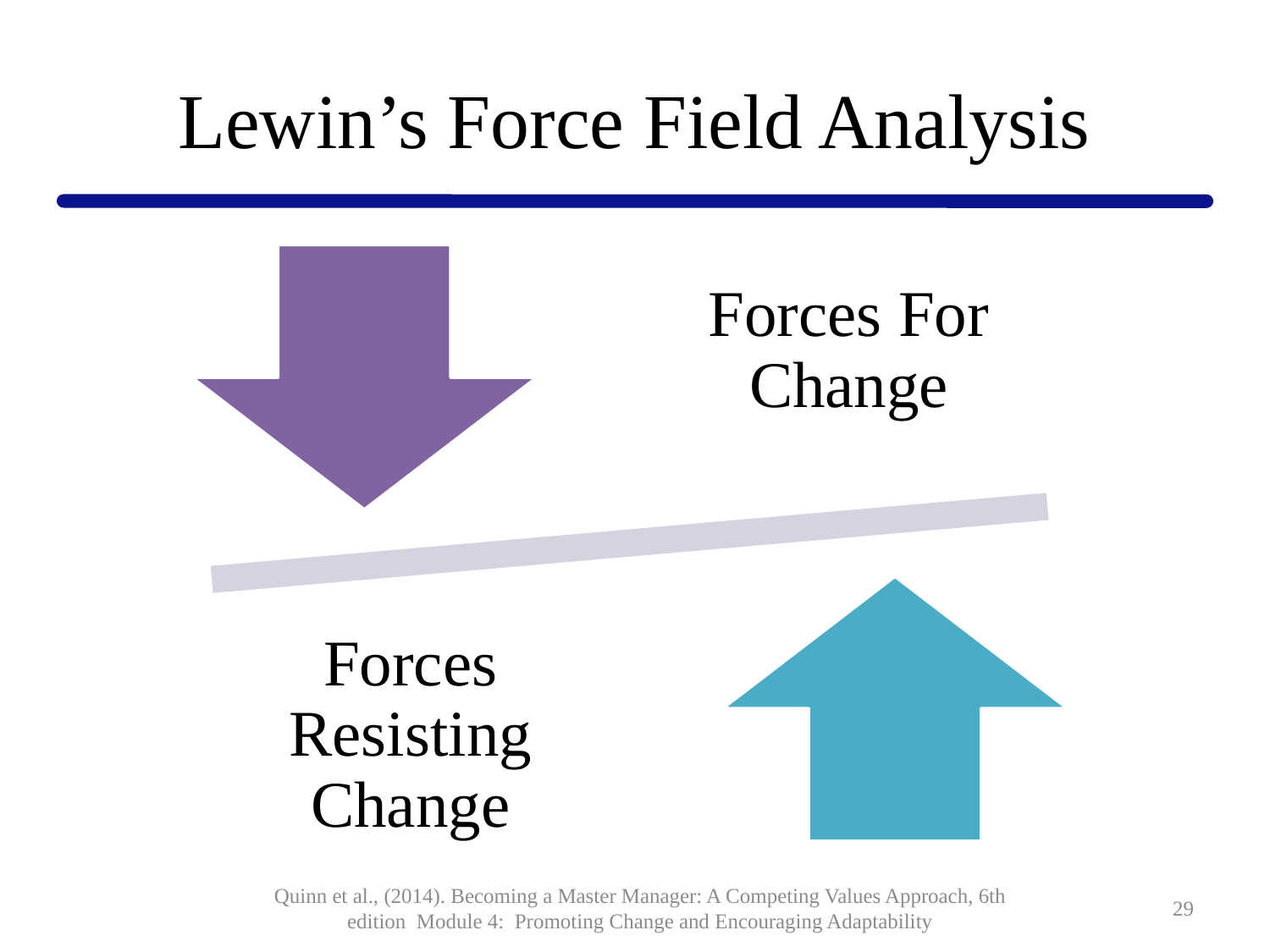

# Lewin’s Force Field Analysis
Forces For Change
Forces Resisting Change
Quinn et al., (2014). Becoming a Master Manager: A Competing Values Approach, 6th edition  Module 4:  Promoting Change and Encouraging Adaptability
29